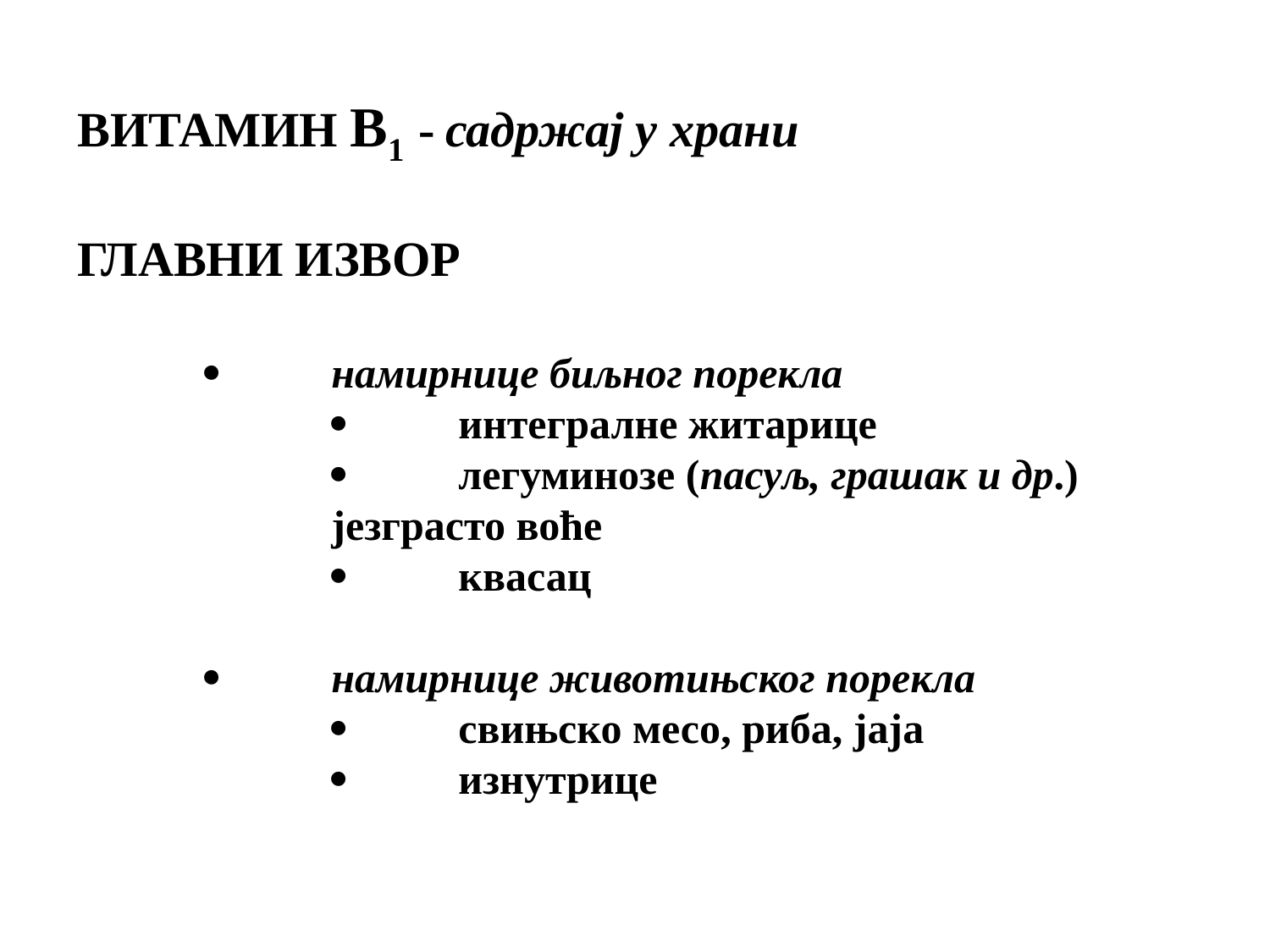

ВИТАМИН B1 - садржај у храни

ГЛАВНИ ИЗВОР

•	намирнице биљног порекла
•	интегралне житарице
•	легуминозе (пасуљ, грашак и др.) језграсто воће
•	квасац

•	намирнице животињског порекла
•	свињско месо, риба, јаја
•	изнутрице